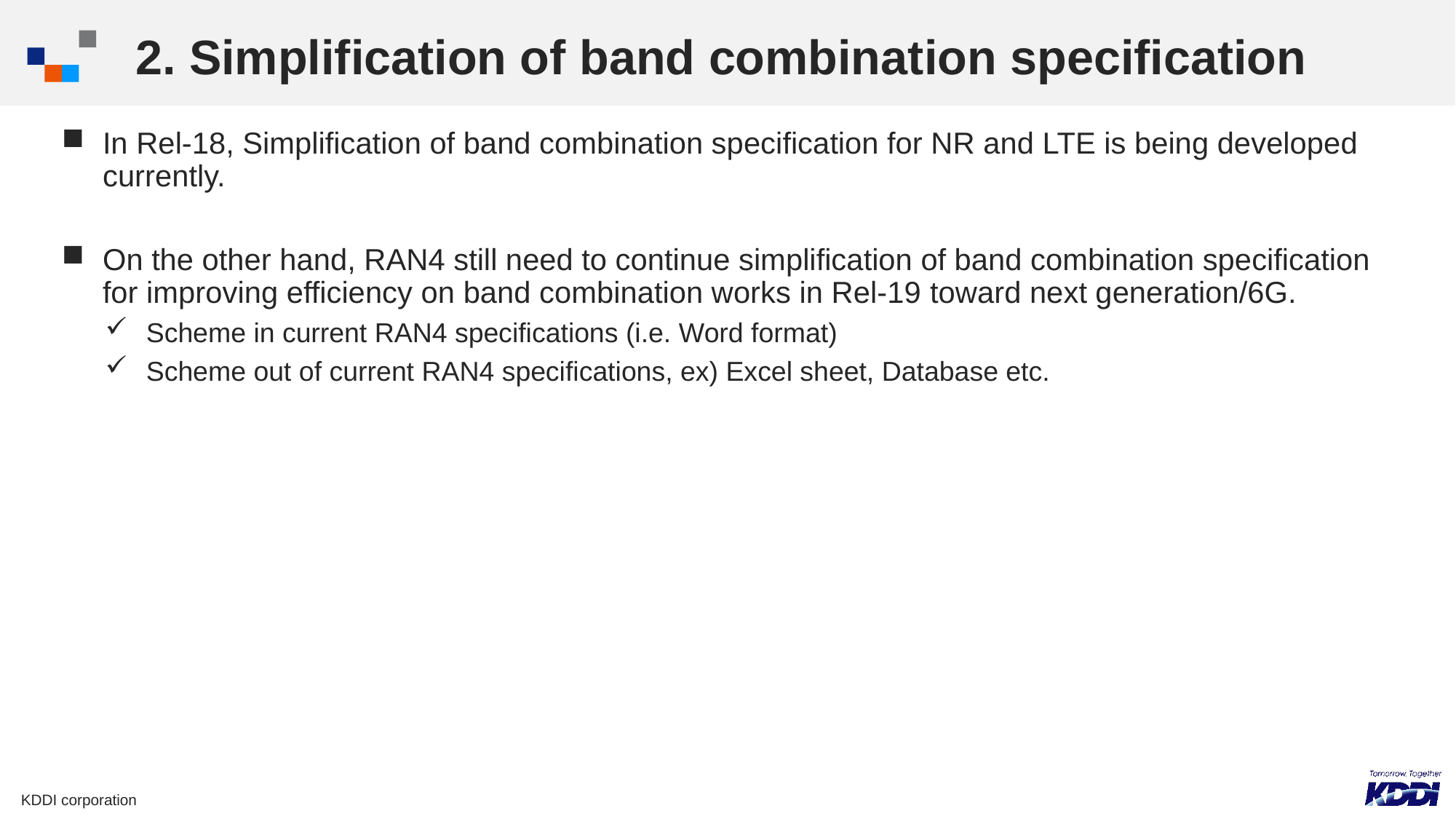

# 2. Simplification of band combination specification
In Rel-18, Simplification of band combination specification for NR and LTE is being developed currently.

On the other hand, RAN4 still need to continue simplification of band combination specification for improving efficiency on band combination works in Rel-19 toward next generation/6G.
Scheme in current RAN4 specifications (i.e. Word format)
Scheme out of current RAN4 specifications, ex) Excel sheet, Database etc.